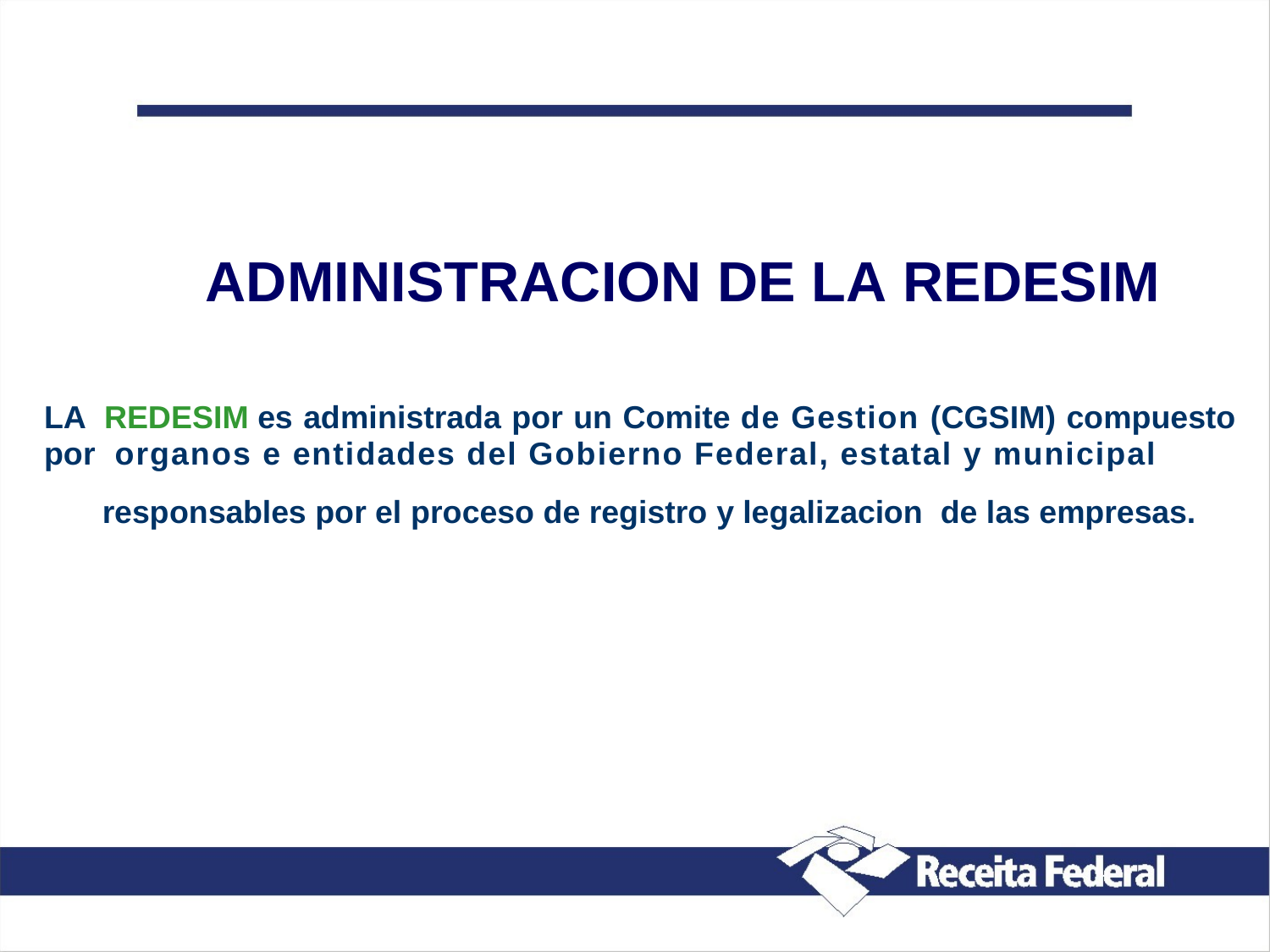

ADMINISTRACION DE LA REDESIM
LA  REDESIM es administrada por un Comite de Gestion (CGSIM) compuesto
por  organos e entidades del Gobierno Federal, estatal y municipal

responsables por el proceso de registro y legalizacion  de las empresas.